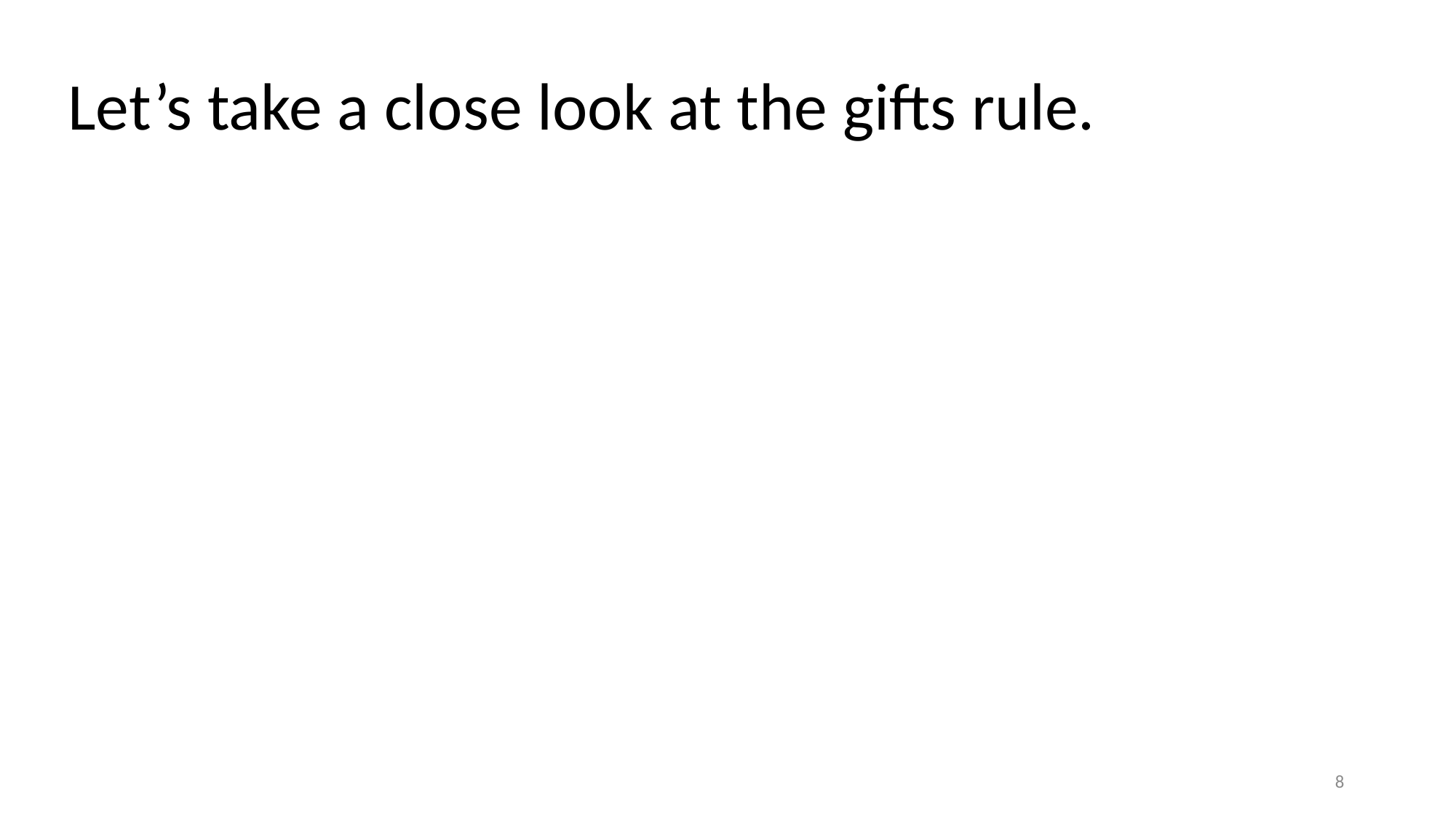

# Let’s take a close look at the gifts rule.

8